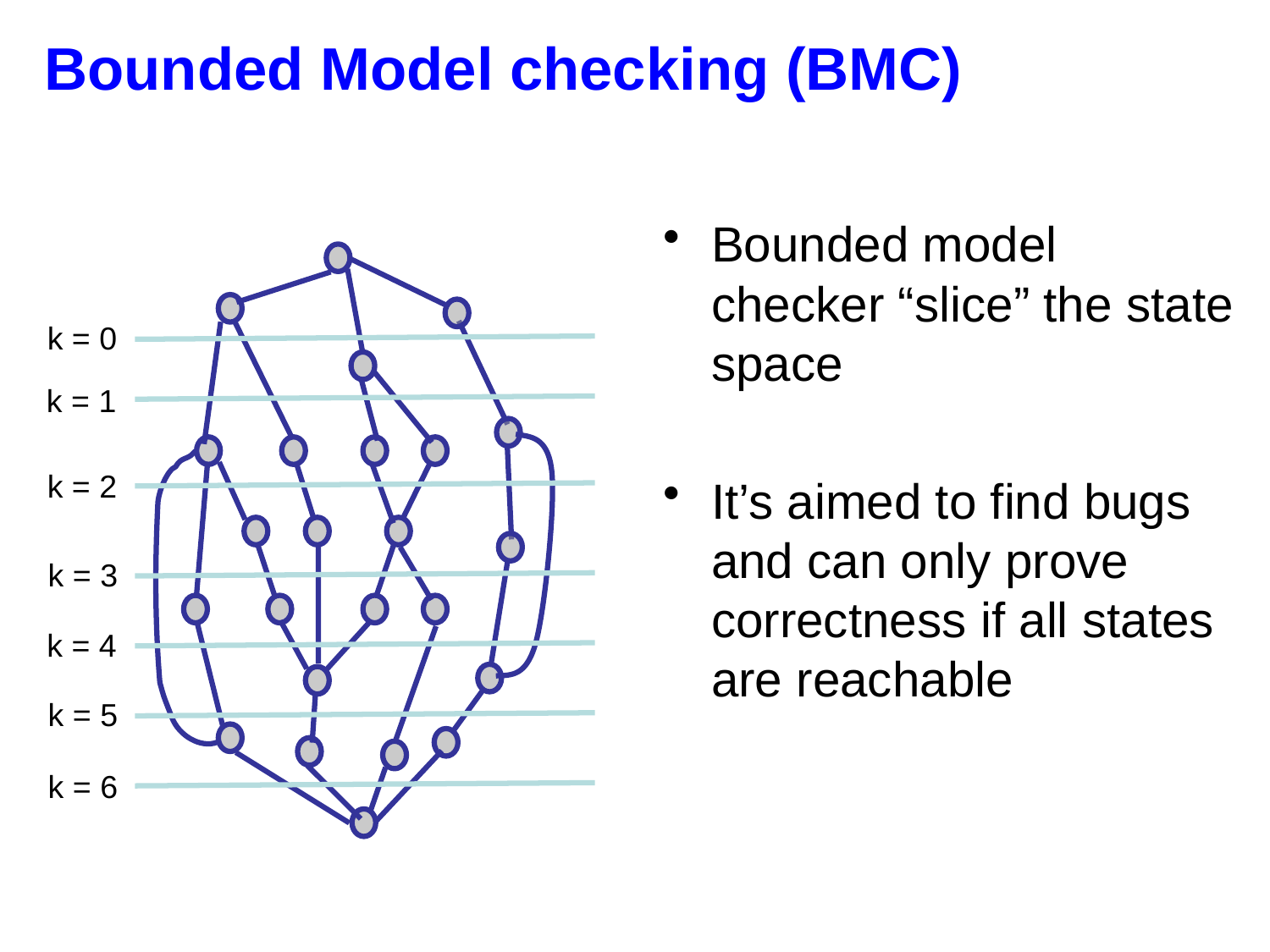

# Bounded Model checking (BMC)

Bounded model checker “slice” the state space

It’s aimed to find bugs and can only prove correctness if all states are reachable

k = 0
k = 1
k = 2
k = 3
k = 4
k = 5
k = 6